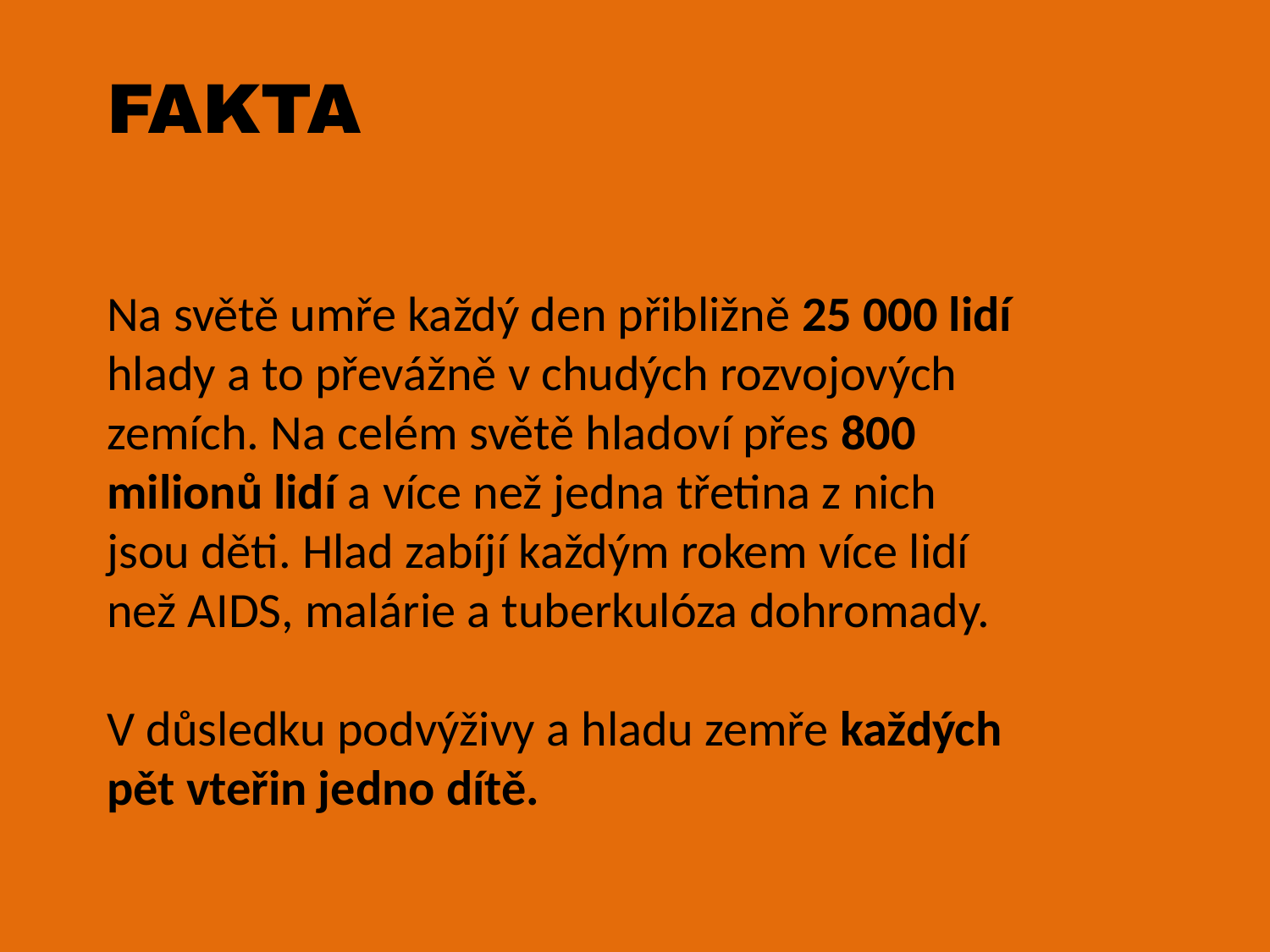

FAKTA
Na světě umře každý den přibližně 25 000 lidí hlady a to převážně v chudých rozvojových zemích. Na celém světě hladoví přes 800 milionů lidí a více než jedna třetina z nich jsou děti. Hlad zabíjí každým rokem více lidí než AIDS, malárie a tuberkulóza dohromady.

V důsledku podvýživy a hladu zemře každých pět vteřin jedno dítě.